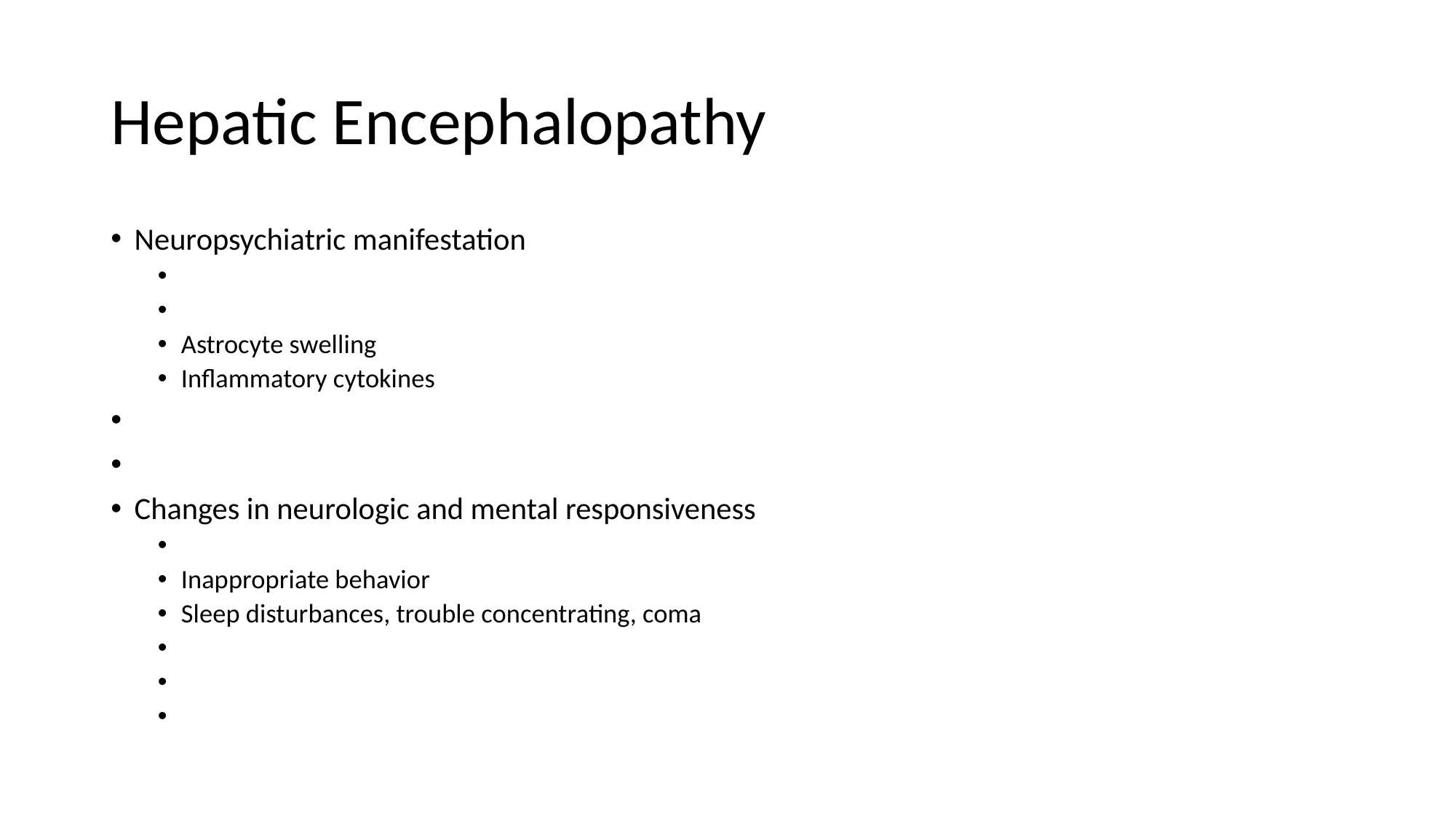

# Hepatic Encephalopathy
Neuropsychiatric manifestation

Astrocyte swelling
Inflammatory cytokines

Changes in neurologic and mental responsiveness

Inappropriate behavior
Sleep disturbances, trouble concentrating, coma